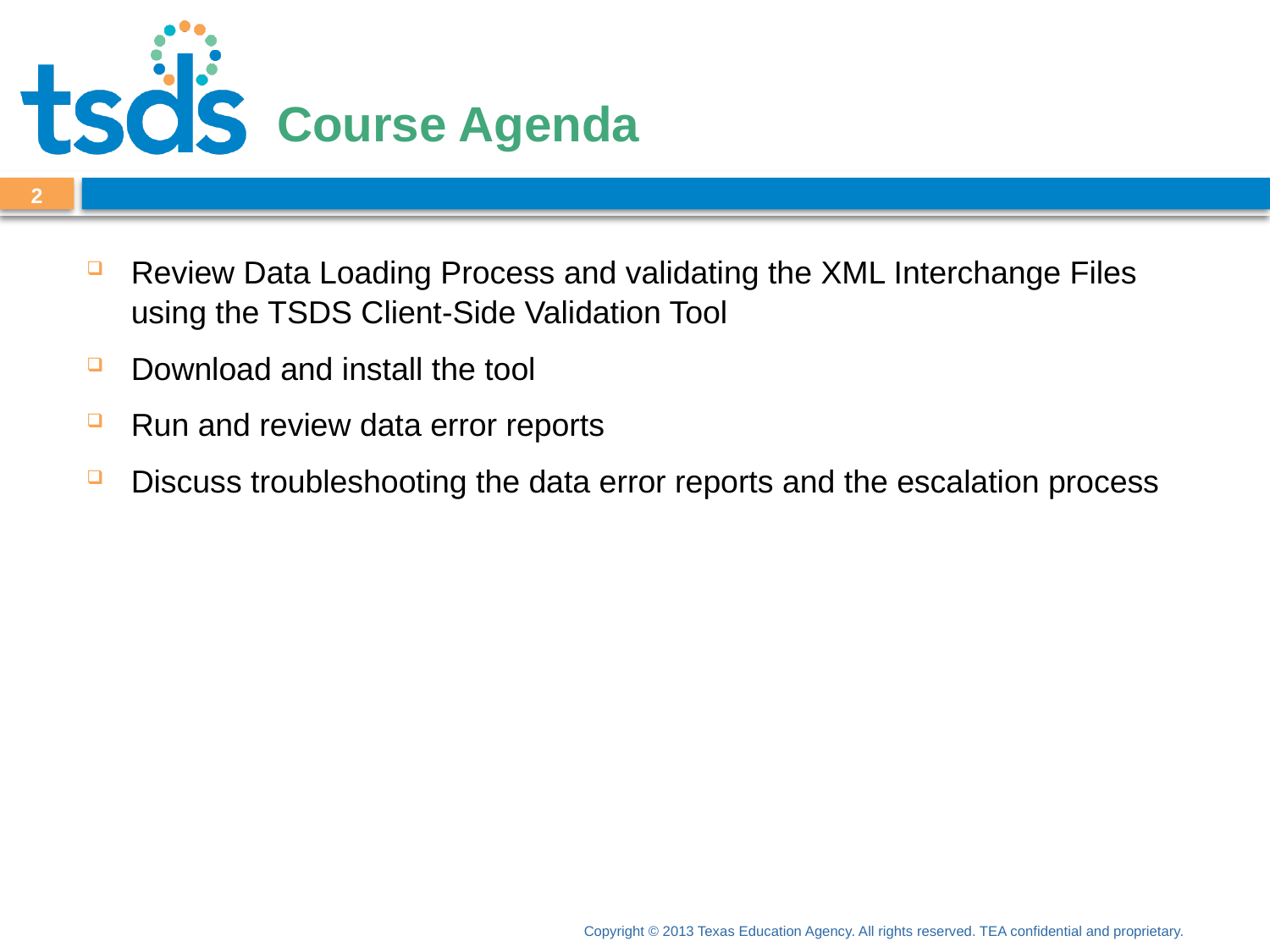

# Course Agenda
2
Review Data Loading Process and validating the XML Interchange Files using the TSDS Client-Side Validation Tool
Download and install the tool
Run and review data error reports
Discuss troubleshooting the data error reports and the escalation process